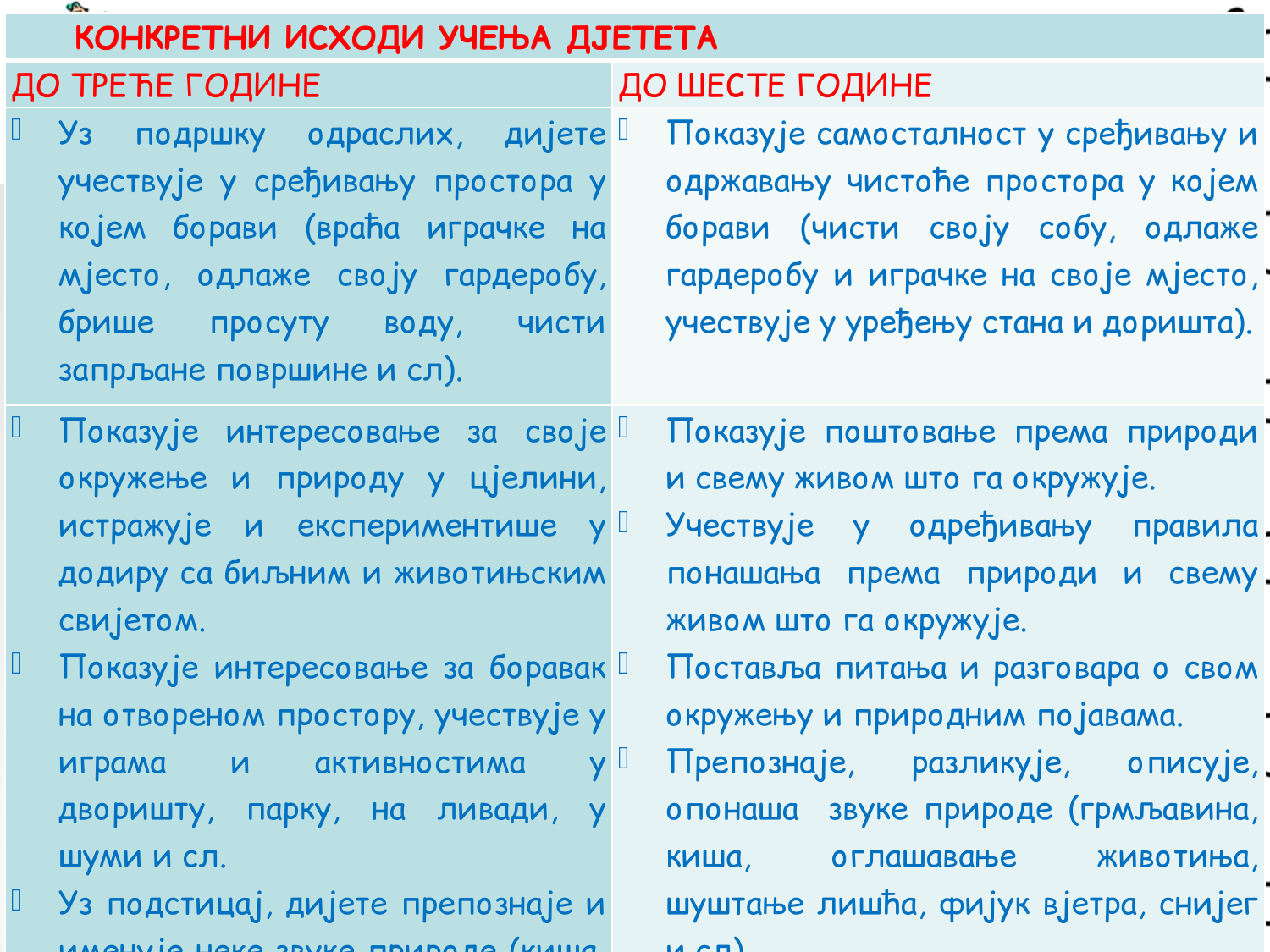

| КОНКРЕТНИ ИСХОДИ УЧЕЊА ДЈЕТЕТА |  |
| --- | --- |
| ДО ТРЕЋЕ ГОДИНЕ | ДО ШЕСТЕ ГОДИНЕ |
| Уз подршку одраслих, дијете учествује у сређивању простора у којем борави (враћа играчке на мјесто, одлаже своју гардеробу, брише просуту воду, чисти запрљане површине и сл). | Показује самосталност у сређивању и одржавању чистоће простора у којем борави (чисти своју собу, одлаже гардеробу и играчке на своје мјесто, учествује у уређењу стана и доришта). |
| Показује интересовање за своје окружење и природу у цјелини, истражује и експериментише у додиру са биљним и животињским свијетом. Показује интересовање за боравак на отвореном простору, учествује у играма и активностима у дворишту, парку, на ливади, у шуми и сл. Уз подстицај, дијете препознаје и именује неке звуке природе (киша, грмљавина, снијег, оглашавање животиња и сл). | Показује поштовање према природи и свему живом што га окружује. Учествује у одређивању правила понашања према природи и свему живом што га окружује. Поставља питања и разговара о свом окружењу и природним појавама. Препознаје, разликује, описује, опонаша звуке природе (грмљавина, киша, оглашавање животиња, шуштање лишћа, фијук вјетра, снијег и сл). ИТД. |